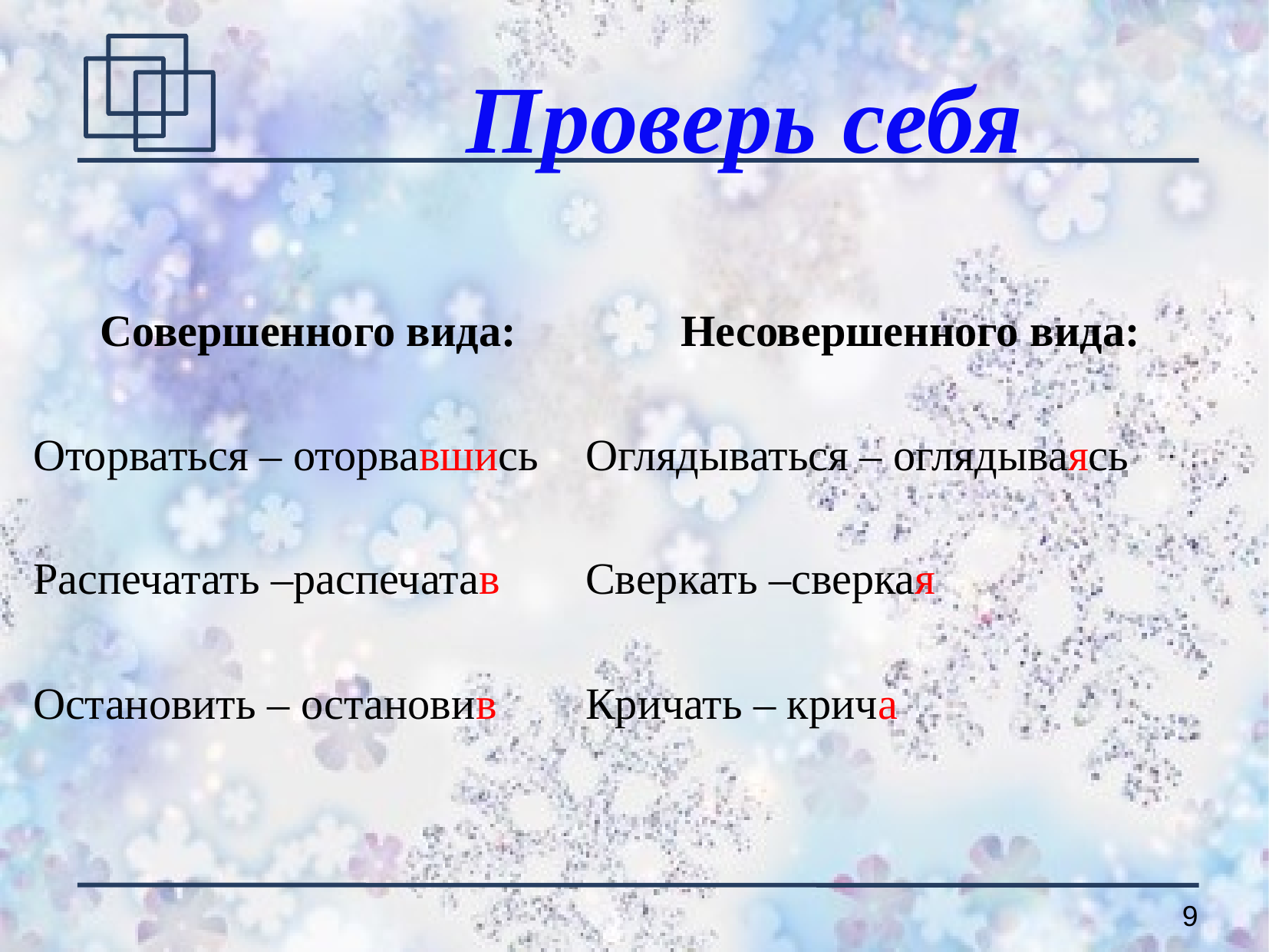

#
Проверь себя
| Совершенного вида: | Несовершенного вида: |
| --- | --- |
| Оторваться – оторвавшись | Оглядываться – оглядываясь |
| Распечатать –распечатав | Сверкать –сверкая |
| Остановить – остановив | Кричать – крича |